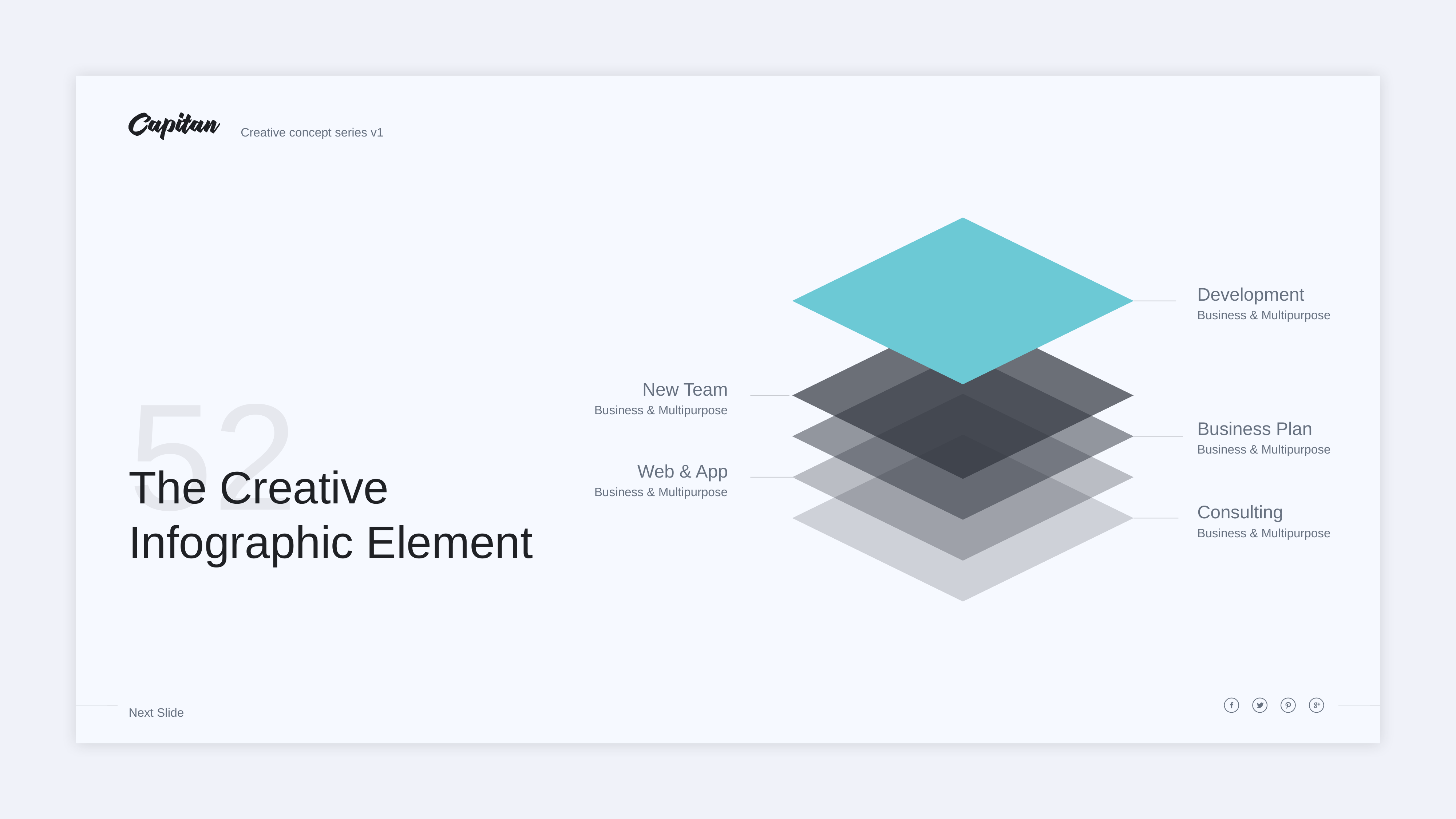

Development
Business & Multipurpose

52
New Team
Business & Multipurpose

Business Plan
Business & Multipurpose

Web & App
Business & Multipurpose
The Creative
Infographic Element

Consulting
Business & Multipurpose